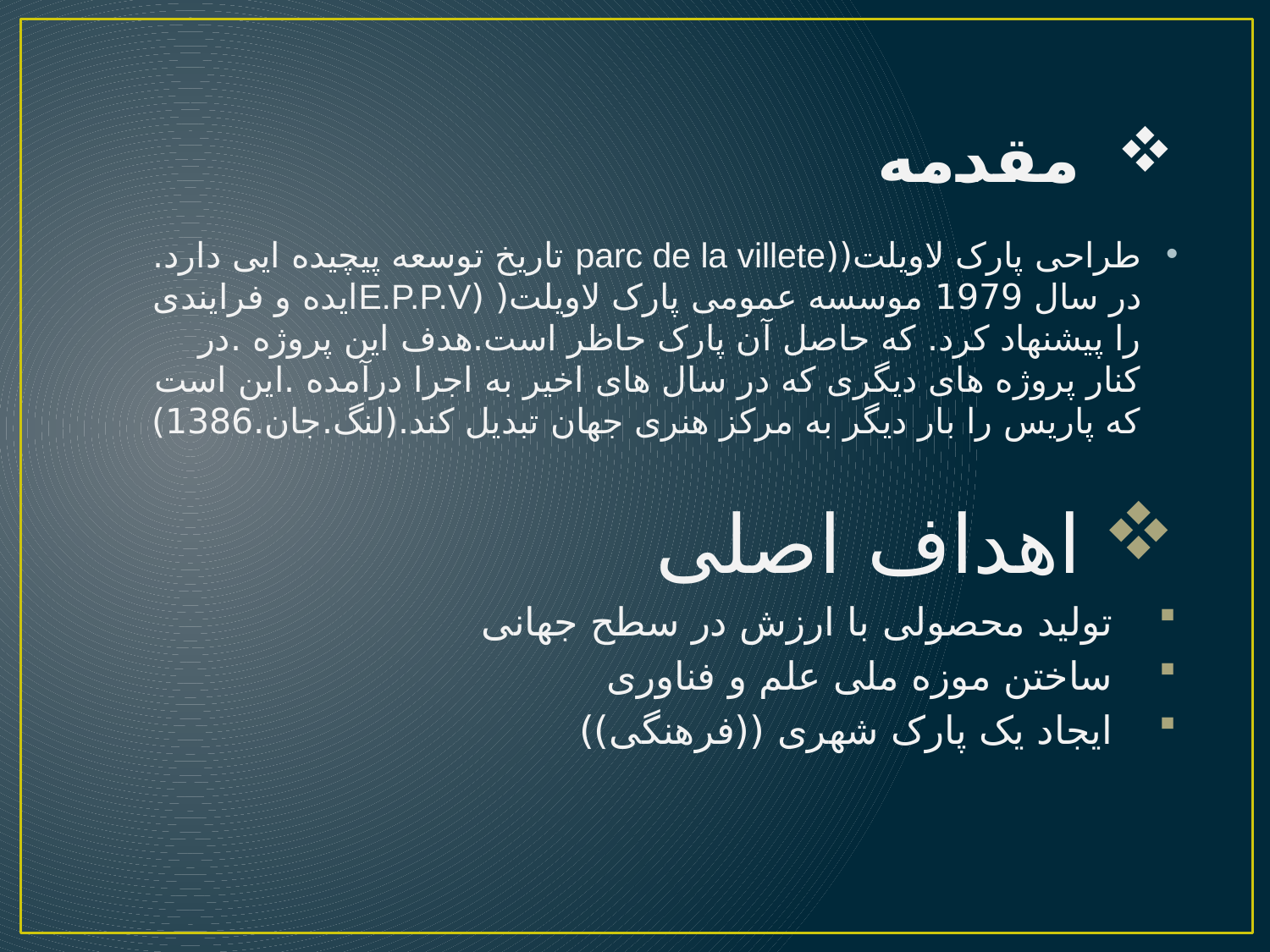

مقدمه
طراحی پارک لاویلت((parc de la villete تاریخ توسعه پیچیده ایی دارد. در سال 1979 موسسه عمومی پارک لاویلت( (E.P.P.Vایده و فرایندی را پیشنهاد کرد. که حاصل آن پارک حاظر است.هدف این پروژه .در کنار پروژه های دیگری که در سال های اخیر به اجرا درآمده .این است که پاریس را بار دیگر به مرکز هنری جهان تبدیل کند.(لنگ.جان.1386)
اهداف اصلی
تولید محصولی با ارزش در سطح جهانی
ساختن موزه ملی علم و فناوری
ایجاد یک پارک شهری ((فرهنگی))